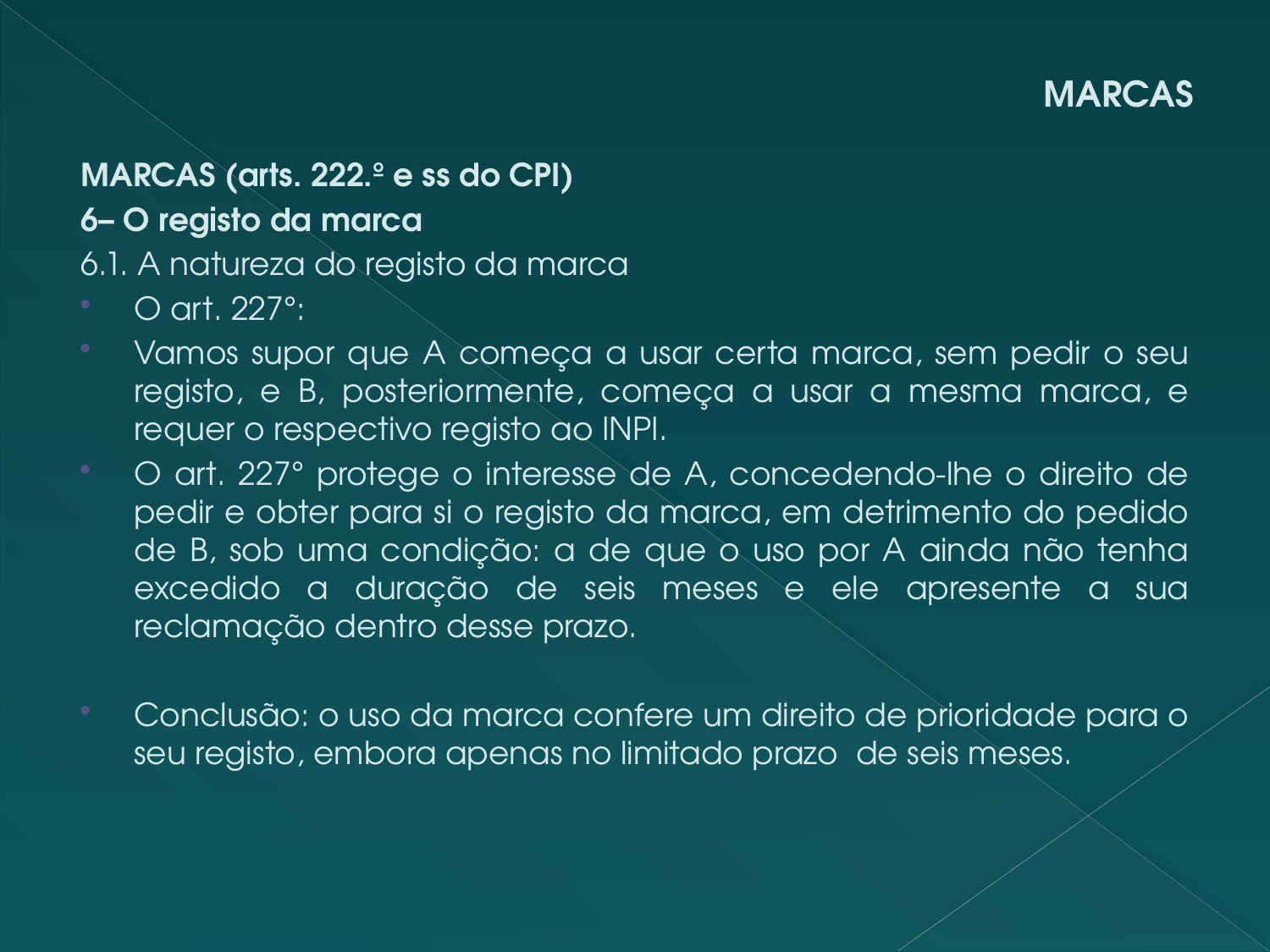

# MARCAS
MARCAS (arts. 222.º e ss do CPI)
6– O registo da marca
6.1. A natureza do registo da marca
O art. 227°:
Vamos supor que A começa a usar certa marca, sem pedir o seu registo, e B, posteriormente, começa a usar a mesma marca, e requer o respectivo registo ao INPI.
O art. 227° protege o interesse de A, concedendo-lhe o direito de pedir e obter para si o registo da marca, em detrimento do pedido de B, sob uma condição: a de que o uso por A ainda não tenha excedido a duração de seis meses e ele apresente a sua reclamação dentro desse prazo.

Conclusão: o uso da marca confere um direito de prioridade para o seu registo, embora apenas no limitado prazo  de seis meses.